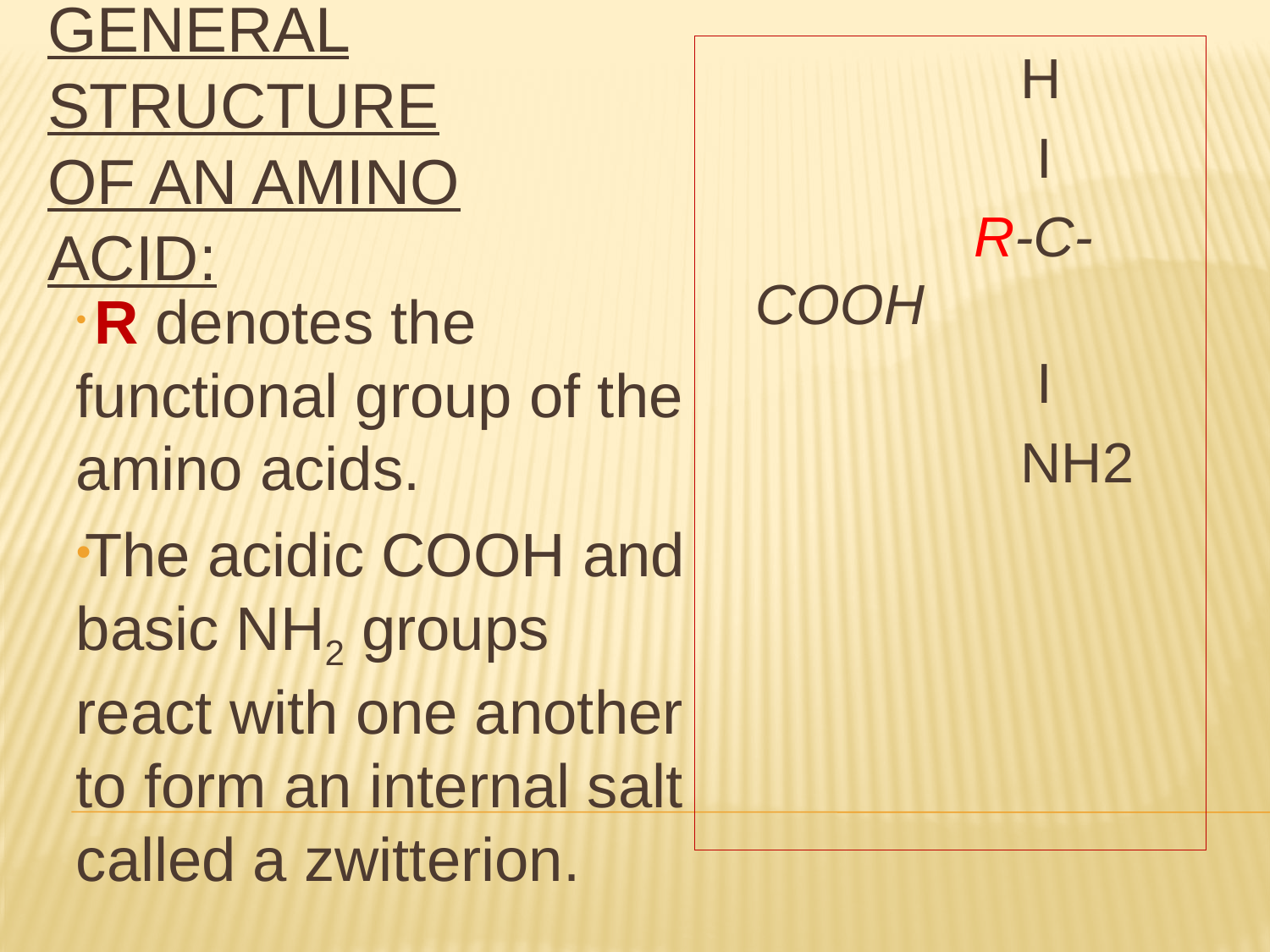

# General structure of an amino acid:
                    H
                     I
                 R-C-COOH
                     I
                    NH2
 R denotes the functional group of the amino acids.
The acidic COOH and basic NH2 groups react with one another to form an internal salt called a zwitterion.